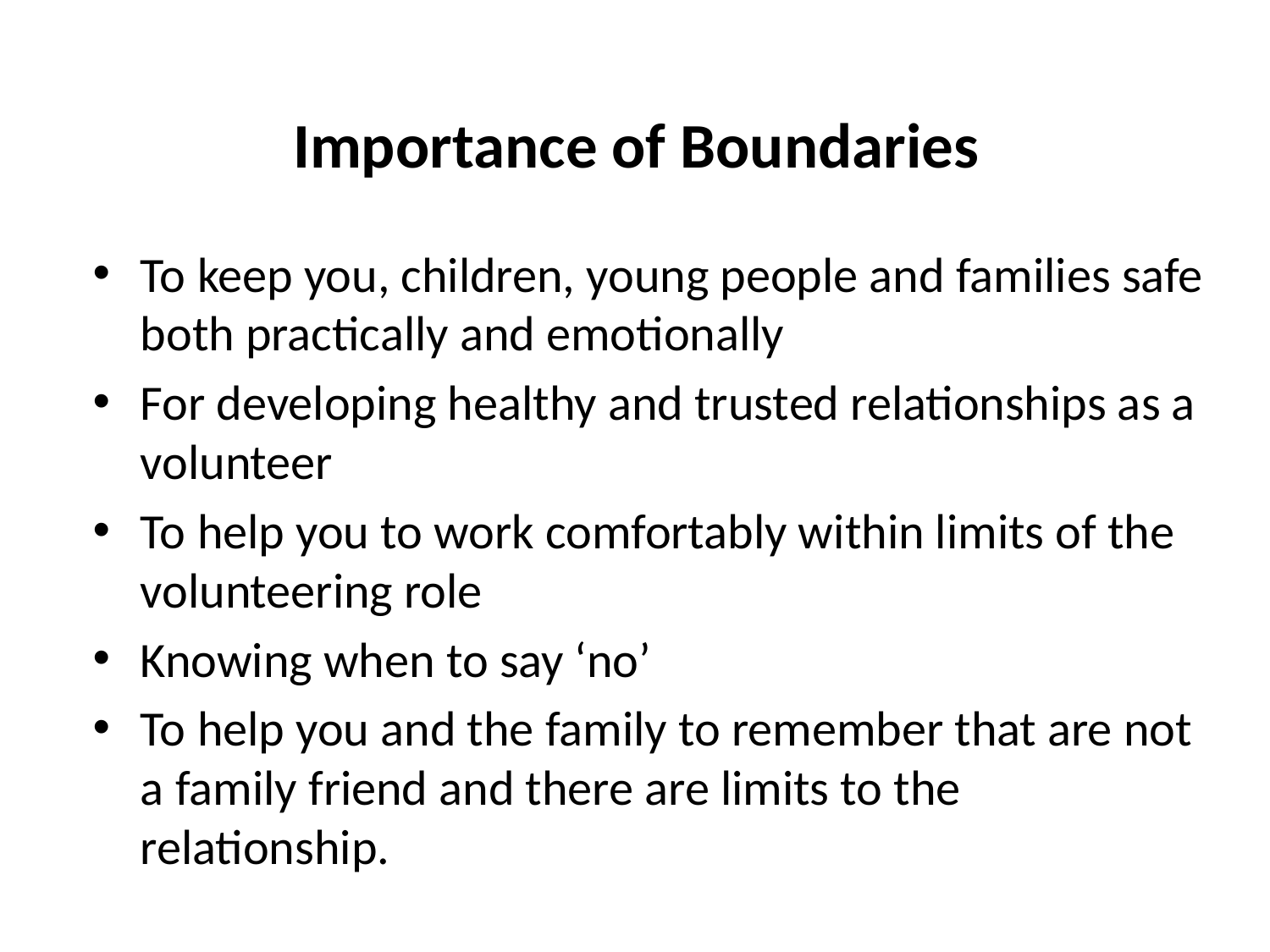

Importance of Boundaries

To keep you, children, young people and families safe both practically and emotionally
For developing healthy and trusted relationships as a volunteer
To help you to work comfortably within limits of the volunteering role
Knowing when to say ‘no’
To help you and the family to remember that are not a family friend and there are limits to the relationship.